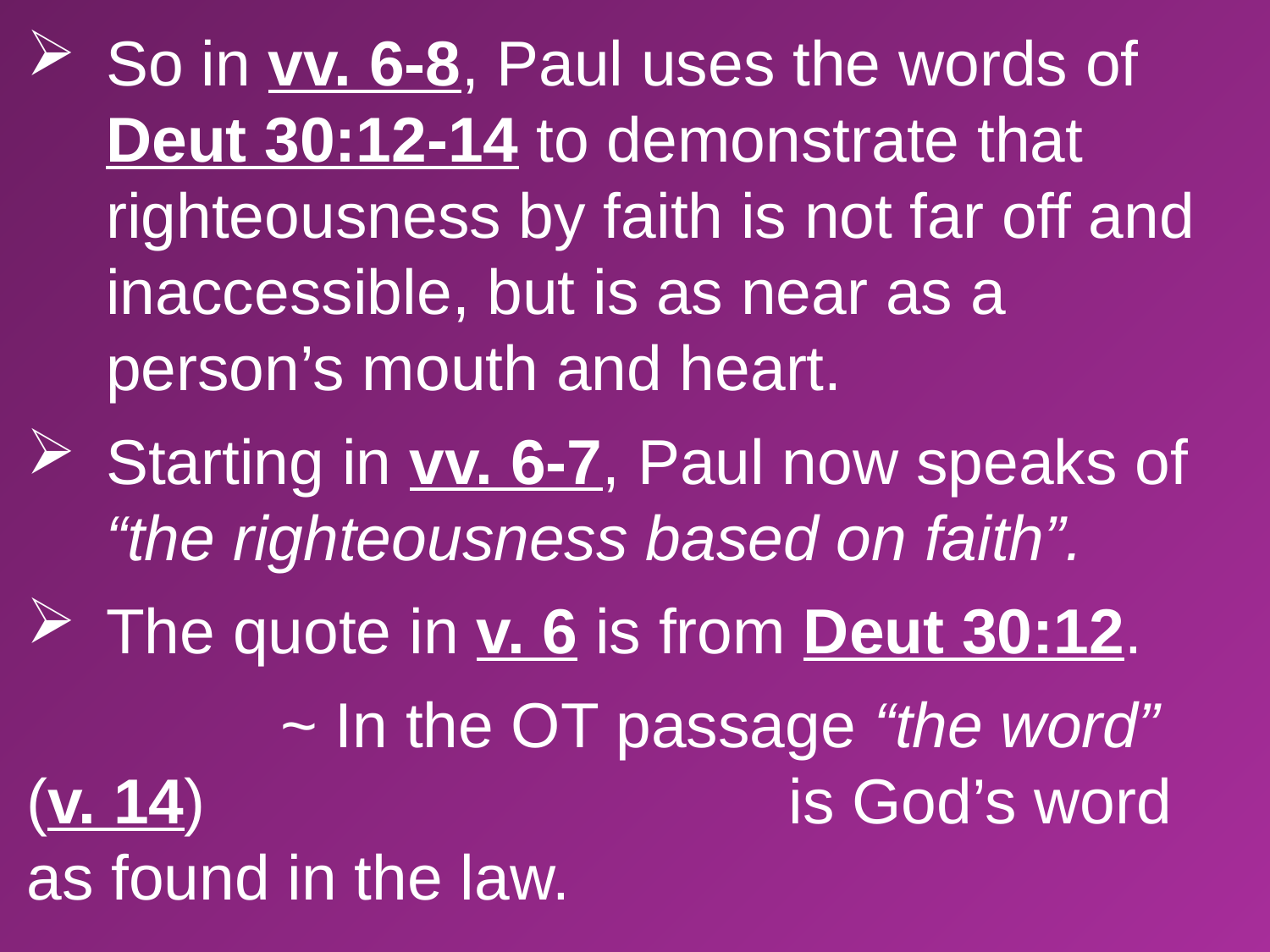

So in vv. 6-8, Paul uses the words of Deut 30:12-14 to demonstrate that righteousness by faith is not far off and inaccessible, but is as near as a person’s mouth and heart.
Starting in vv. 6-7, Paul now speaks of “the righteousness based on faith”.
The quote in v. 6 is from Deut 30:12.
		~ In the OT passage “the word” (v. 14) 					is God’s word as found in the law.